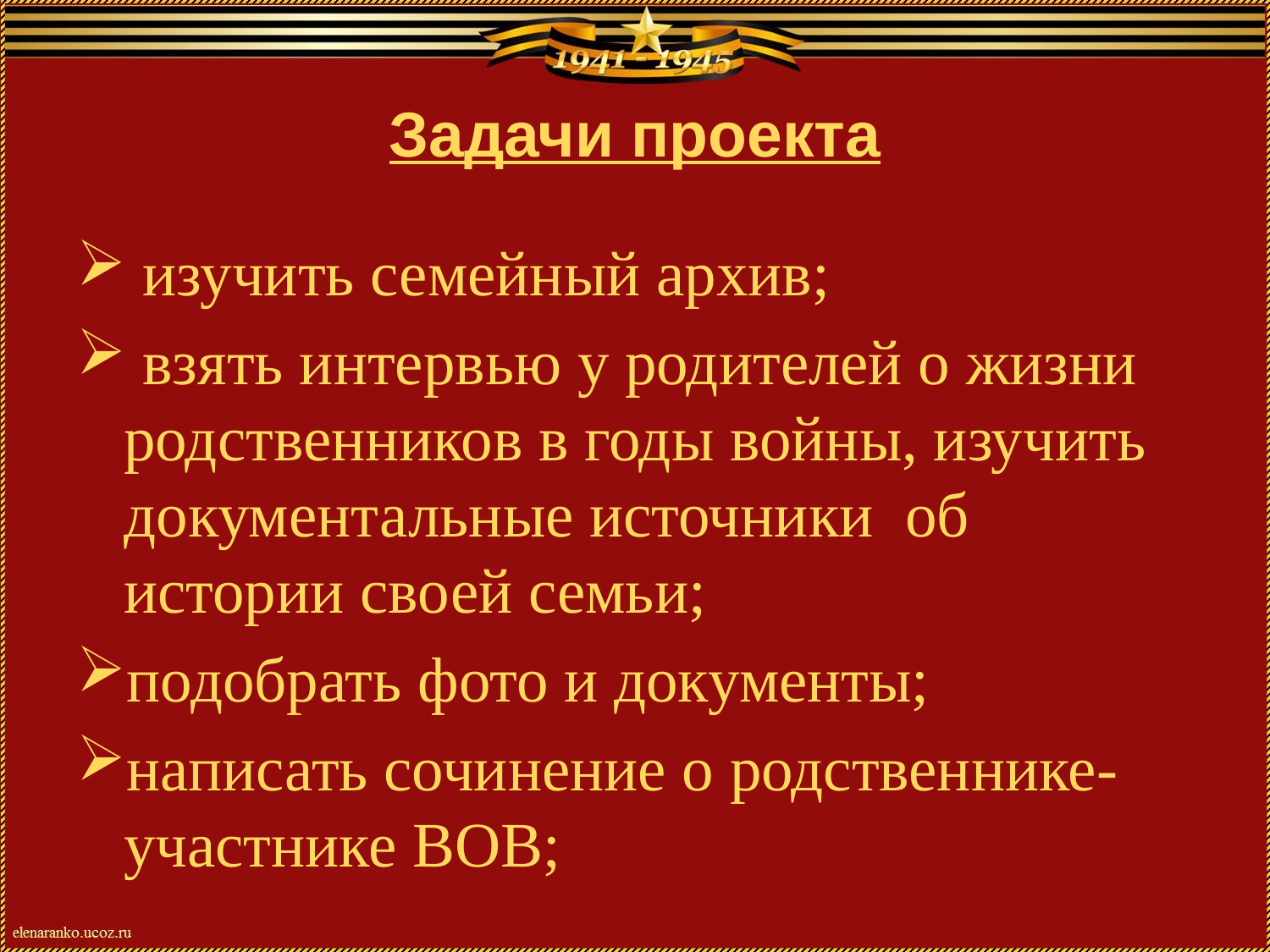

# Задачи проекта
 изучить семейный архив;
 взять интервью у родителей о жизни родственников в годы войны, изучить документальные источники  об истории своей семьи;
подобрать фото и документы;
написать сочинение о родственнике-участнике ВОВ;